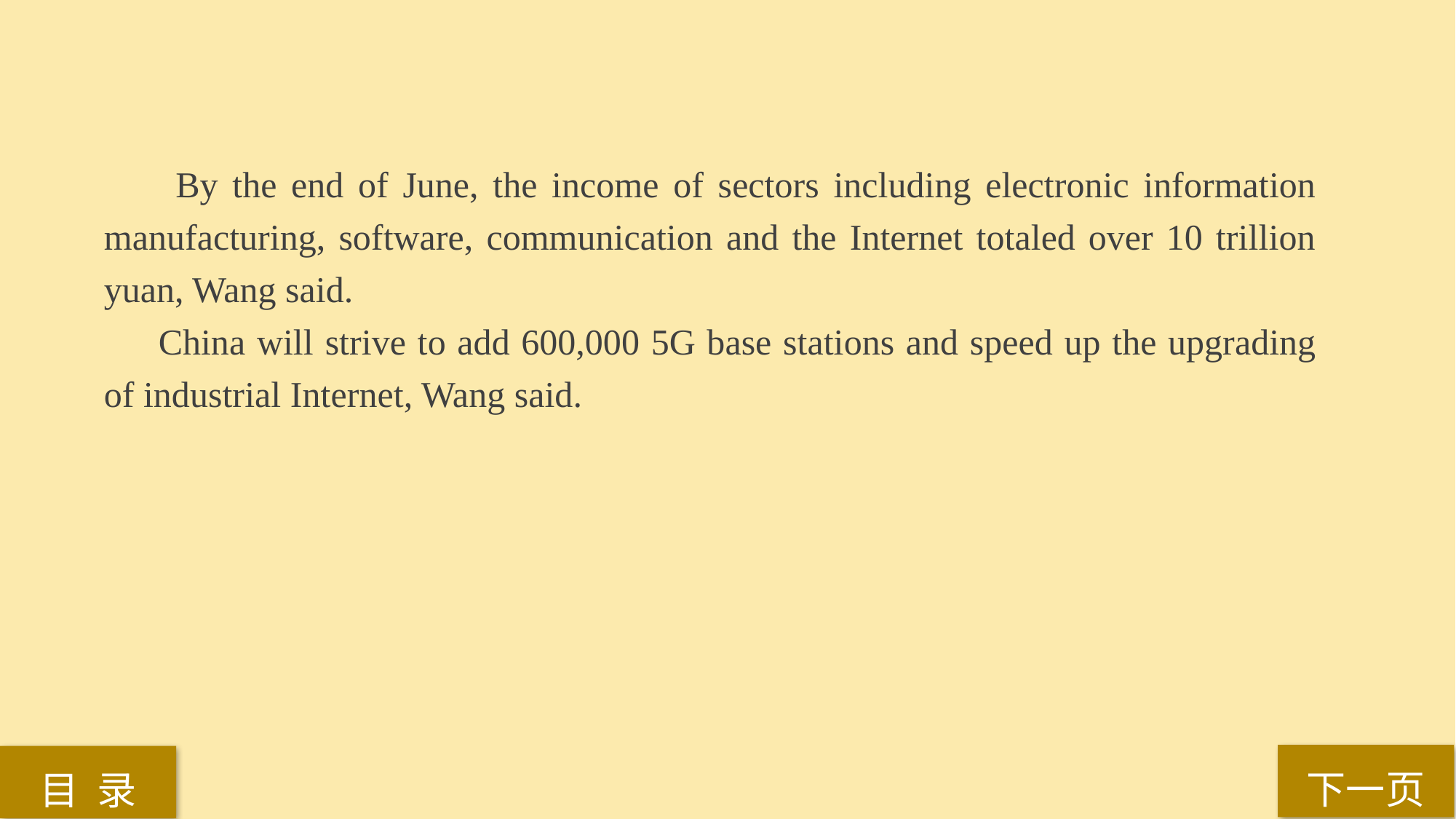

By the end of June, the income of sectors including electronic information manufacturing, software, communication and the Internet totaled over 10 trillion yuan, Wang said.
China will strive to add 600,000 5G base stations and speed up the upgrading of industrial Internet, Wang said.